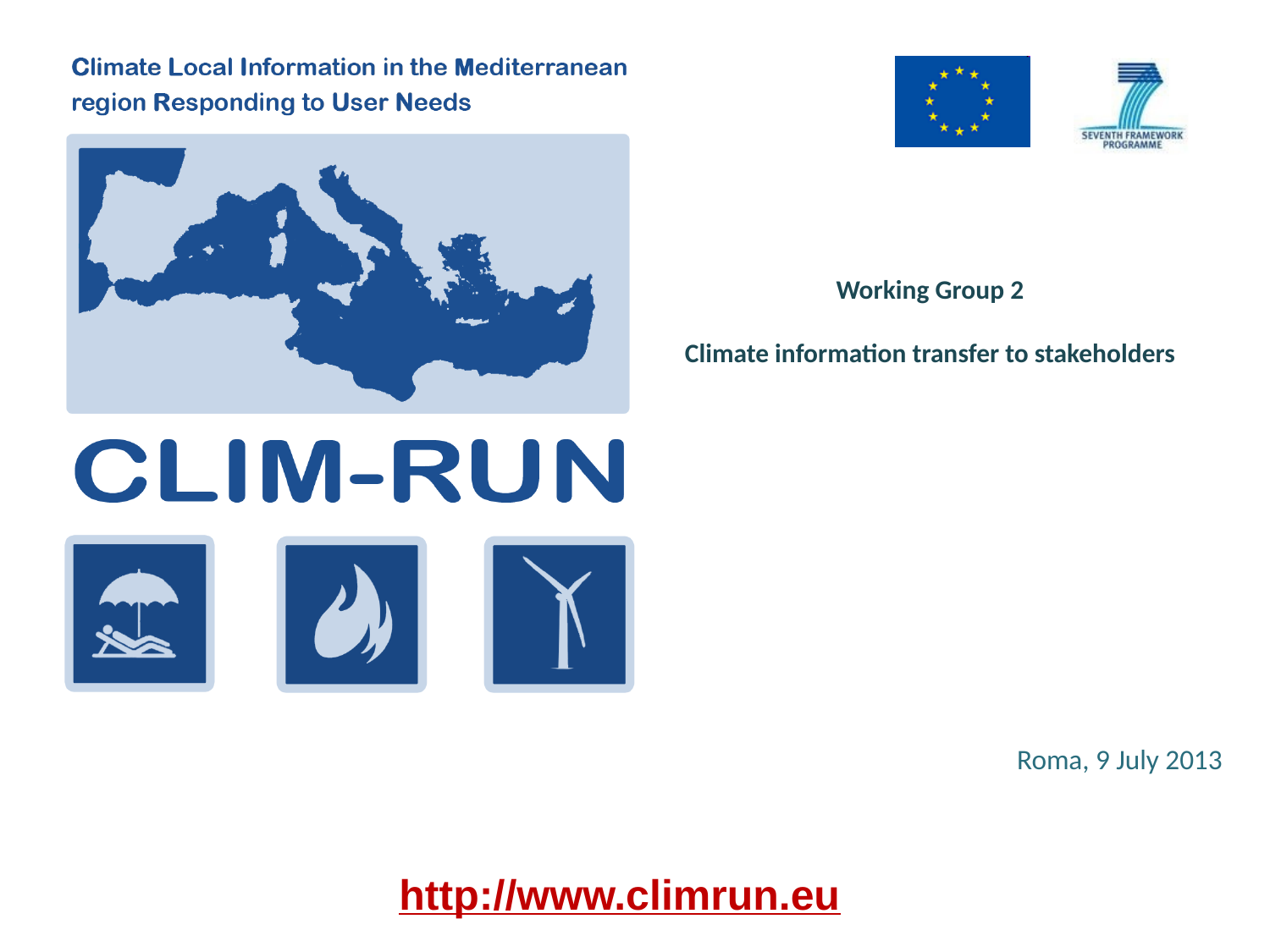

# Working Group 2 Climate information transfer to stakeholders

Roma, 9 July 2013
http://www.climrun.eu